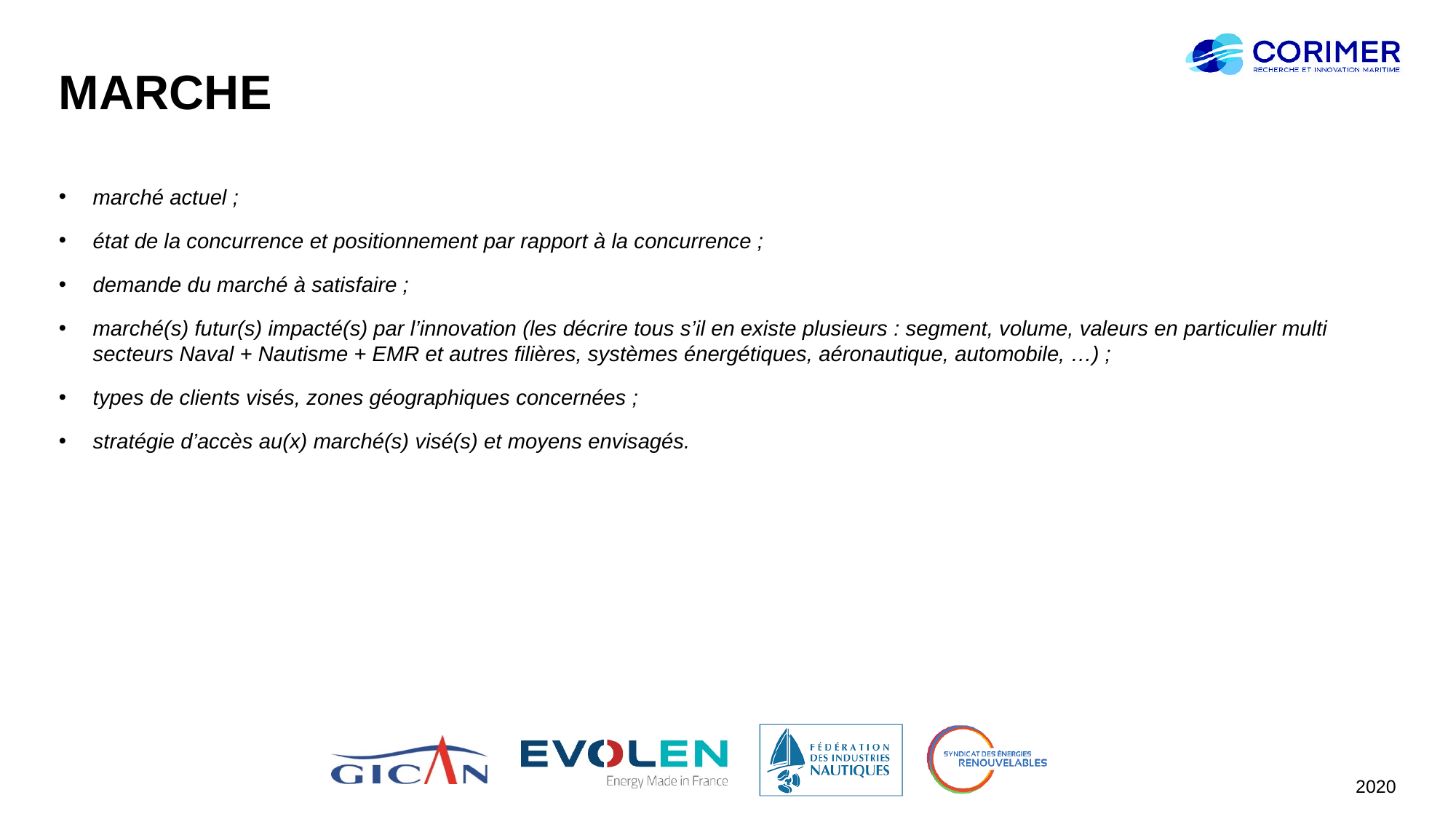

# MARCHE
marché actuel ;
état de la concurrence et positionnement par rapport à la concurrence ;
demande du marché à satisfaire ;
marché(s) futur(s) impacté(s) par l’innovation (les décrire tous s’il en existe plusieurs : segment, volume, valeurs en particulier multi secteurs Naval + Nautisme + EMR et autres filières, systèmes énergétiques, aéronautique, automobile, …) ;
types de clients visés, zones géographiques concernées ;
stratégie d’accès au(x) marché(s) visé(s) et moyens envisagés.